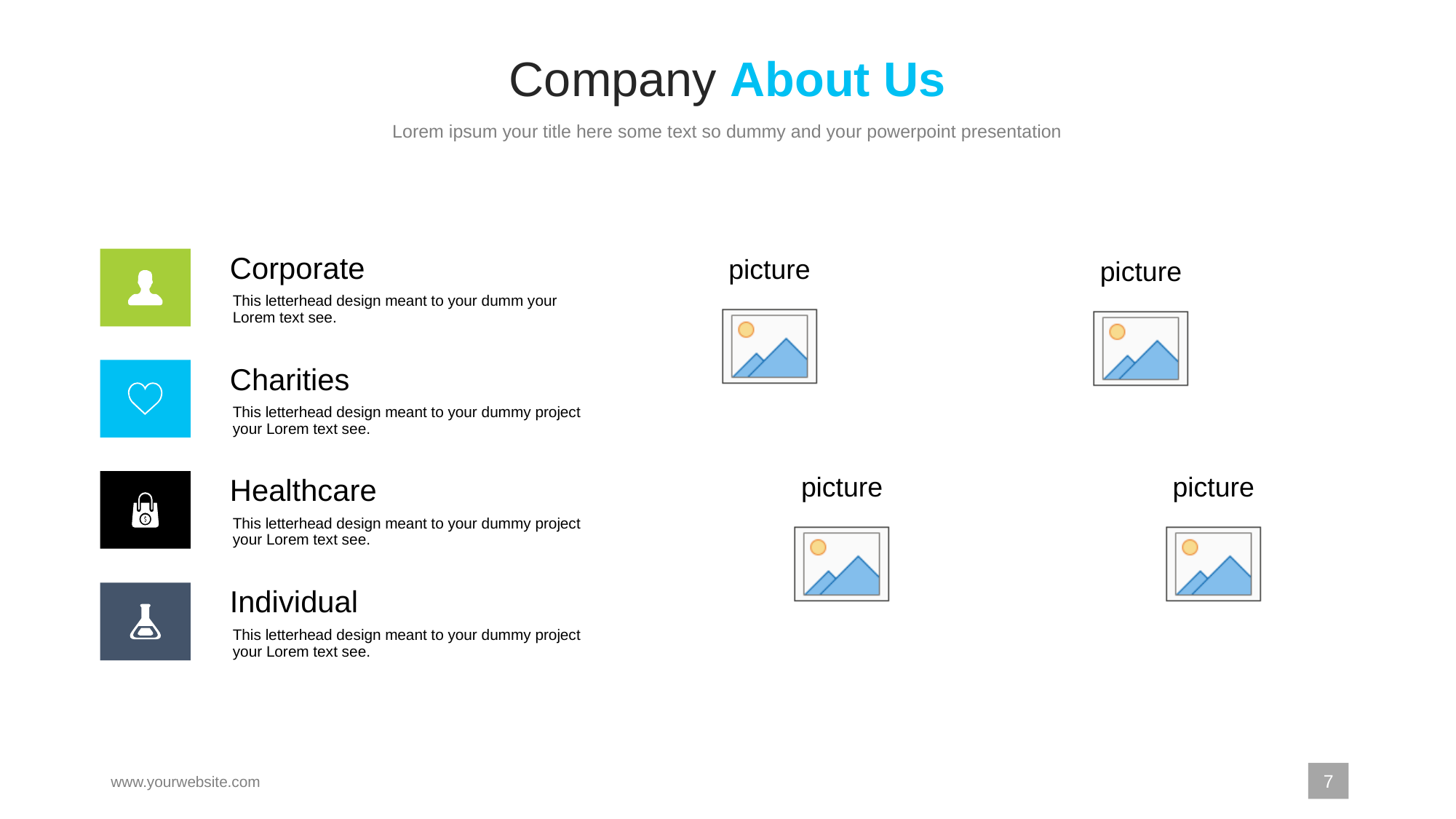

# Company About Us
Lorem ipsum your title here some text so dummy and your powerpoint presentation
Corporate

This letterhead design meant to your dumm your Lorem text see.

Charities

This letterhead design meant to your dummy project your Lorem text see.

Healthcare

This letterhead design meant to your dummy project your Lorem text see.
Individual

This letterhead design meant to your dummy project your Lorem text see.
7
www.yourwebsite.com